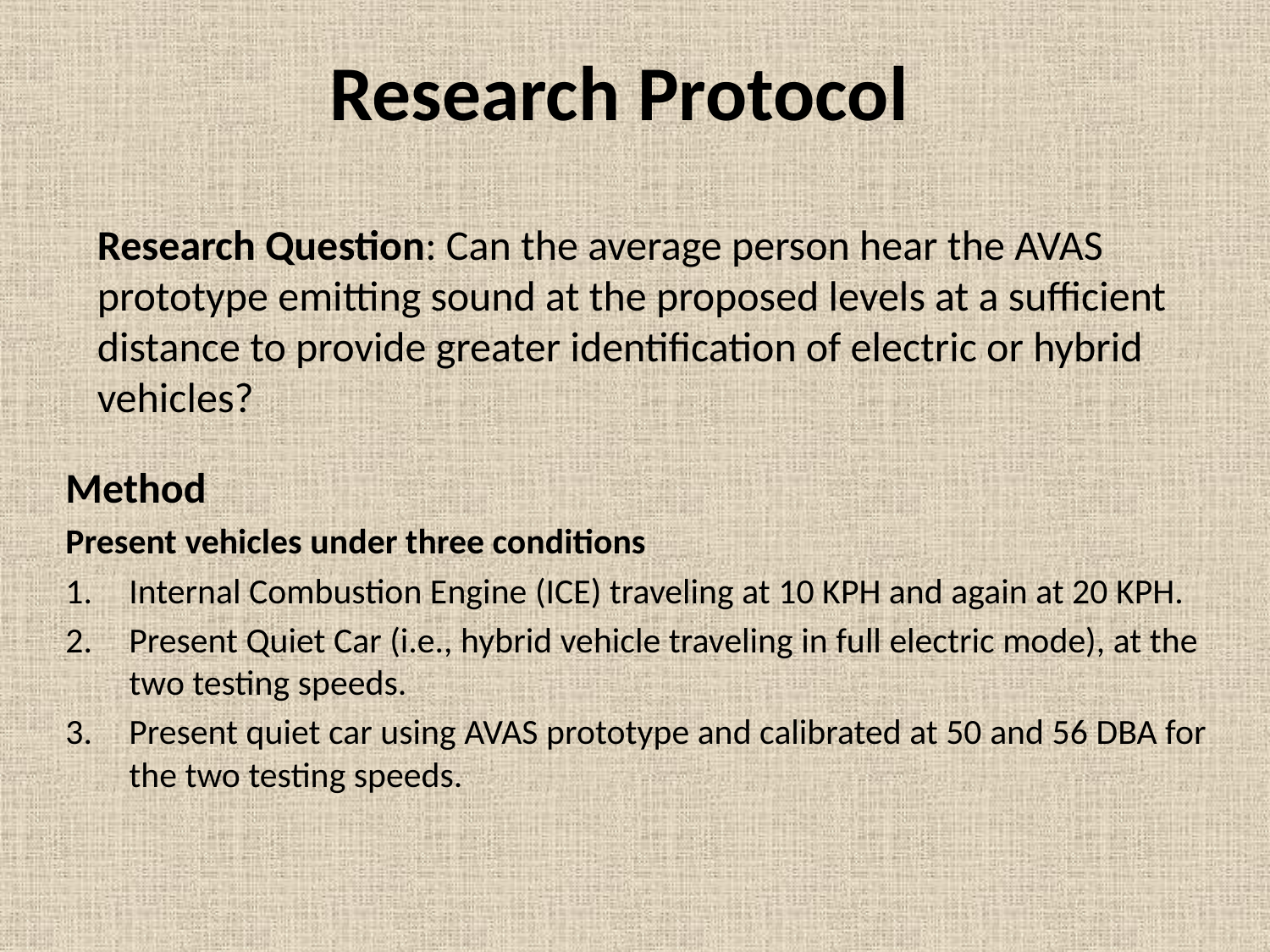

# Research Protocol
Research Question: Can the average person hear the AVAS prototype emitting sound at the proposed levels at a sufficient distance to provide greater identification of electric or hybrid vehicles?
Method
Present vehicles under three conditions
Internal Combustion Engine (ICE) traveling at 10 KPH and again at 20 KPH.
Present Quiet Car (i.e., hybrid vehicle traveling in full electric mode), at the two testing speeds.
Present quiet car using AVAS prototype and calibrated at 50 and 56 DBA for the two testing speeds.